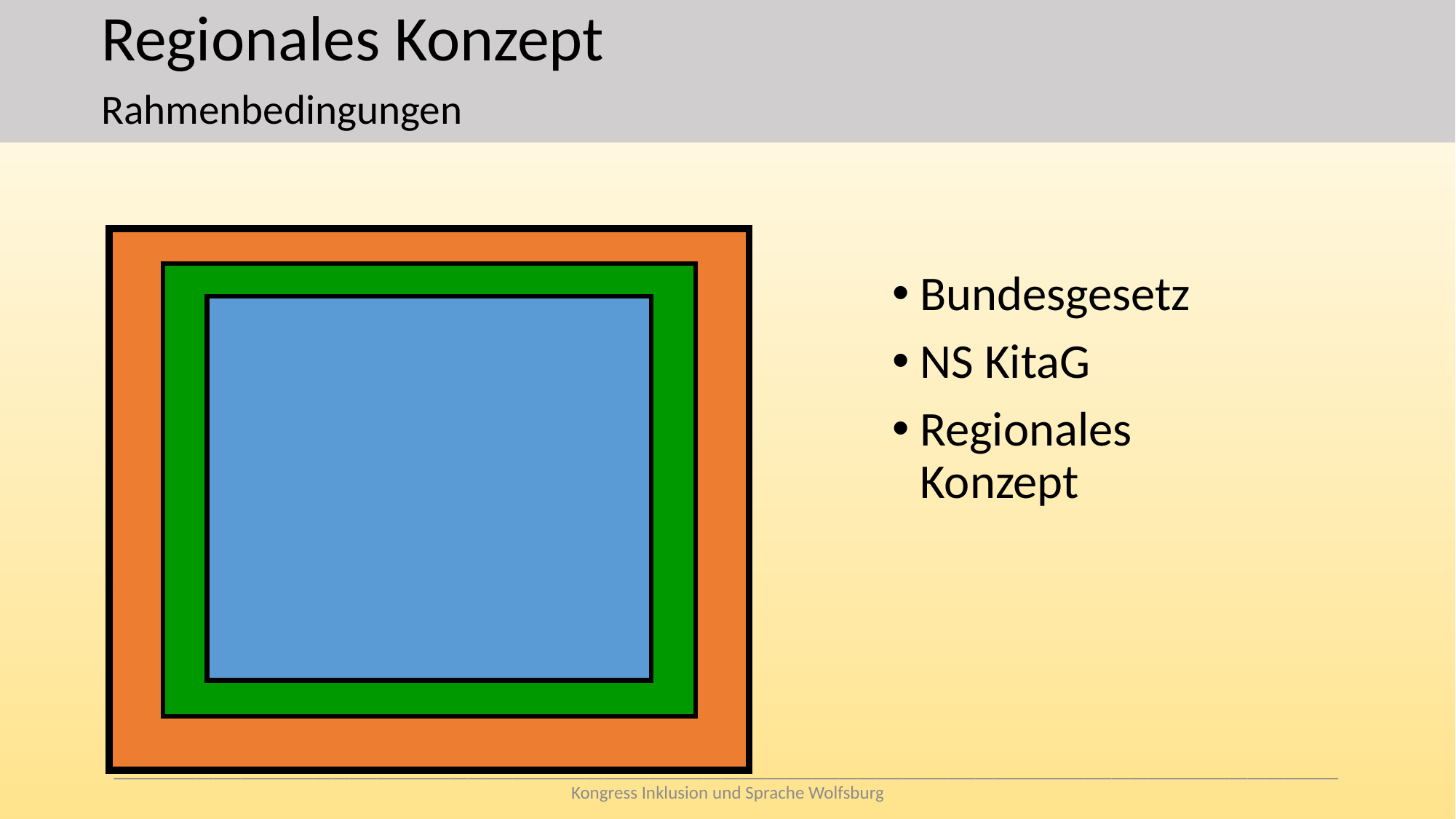

# Regionales Konzept Rahmenbedingungen

Bundesgesetz
NS KitaG
Regionales
Konzept

_______________________________________________________________________________________________________________________________________
Kongress Inklusion und Sprache Wolfsburg